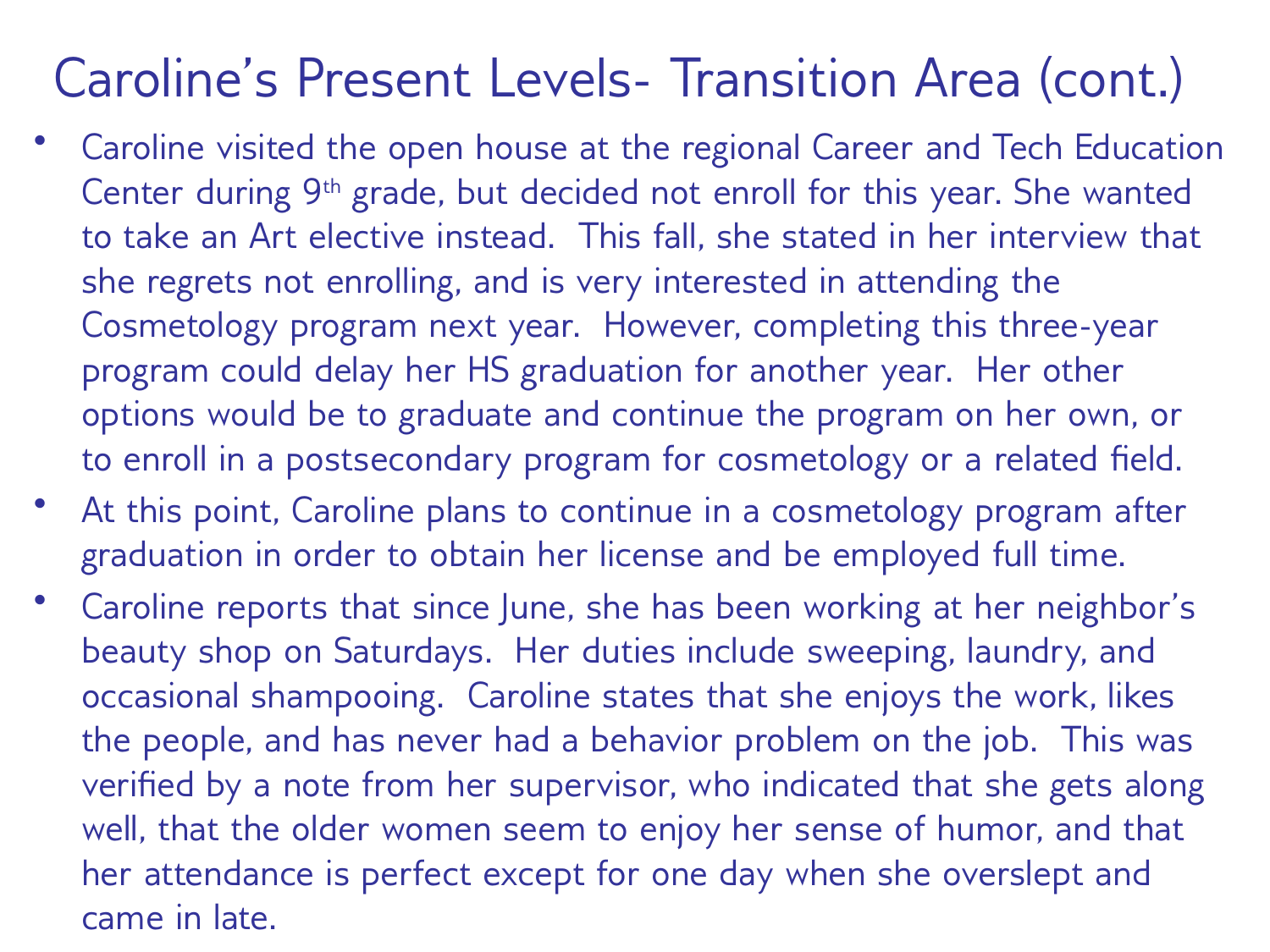

# Caroline’s Present Levels- Transition Area (cont.)
Caroline visited the open house at the regional Career and Tech Education Center during 9th grade, but decided not enroll for this year. She wanted to take an Art elective instead.  This fall, she stated in her interview that she regrets not enrolling, and is very interested in attending the Cosmetology program next year.  However, completing this three-year program could delay her HS graduation for another year.  Her other options would be to graduate and continue the program on her own, or to enroll in a postsecondary program for cosmetology or a related field.
At this point, Caroline plans to continue in a cosmetology program after graduation in order to obtain her license and be employed full time.
Caroline reports that since June, she has been working at her neighbor’s beauty shop on Saturdays.  Her duties include sweeping, laundry, and occasional shampooing.  Caroline states that she enjoys the work, likes the people, and has never had a behavior problem on the job.  This was verified by a note from her supervisor, who indicated that she gets along well, that the older women seem to enjoy her sense of humor, and that her attendance is perfect except for one day when she overslept and came in late.